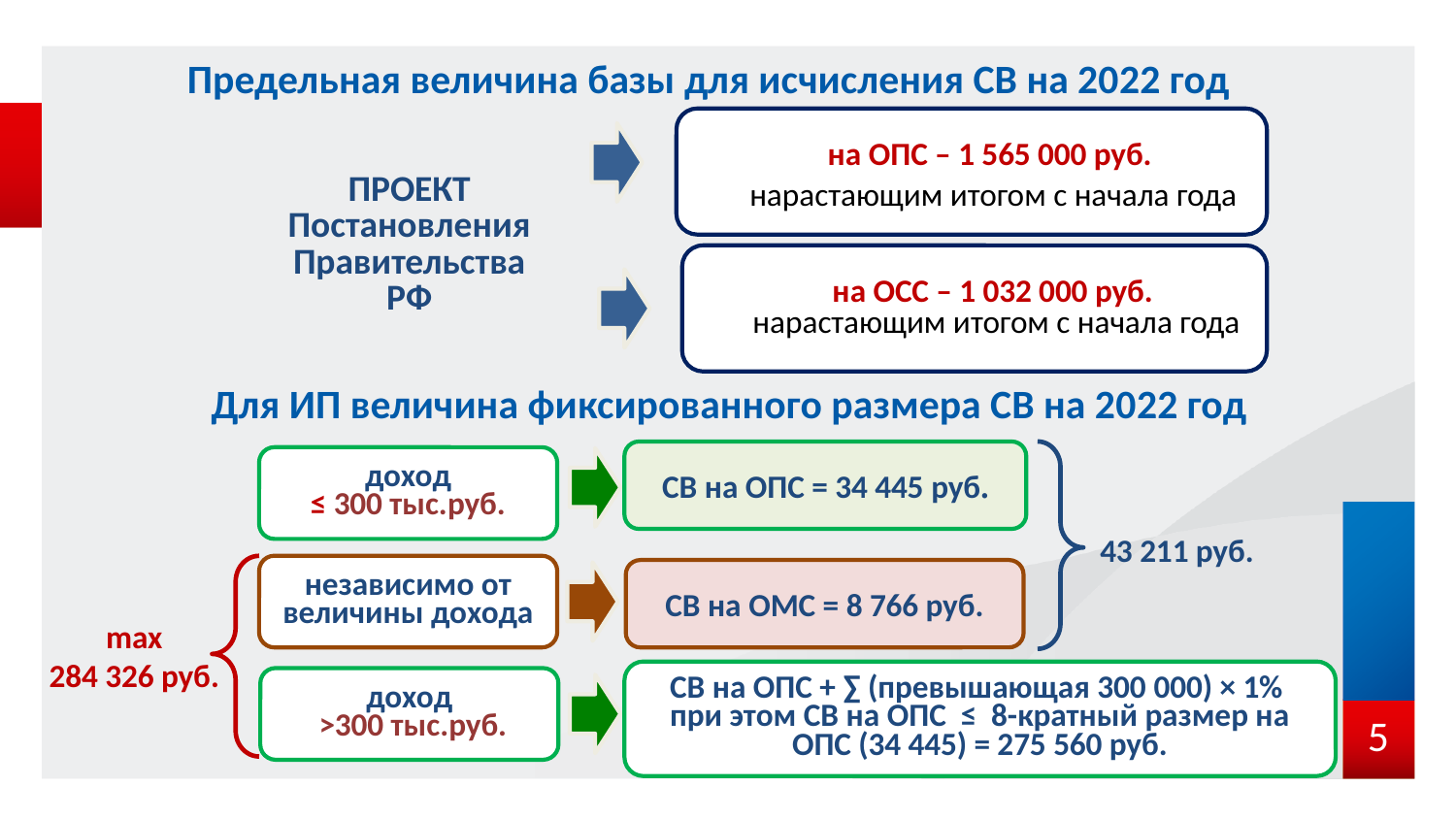

# Предельная величина базы для исчисления СВ на 2022 год
на ОПС – 1 565 000 руб.
нарастающим итогом с начала года

ПРОЕКТ
Постановления Правительства РФ
на ОСС – 1 032 000 руб.
нарастающим итогом с начала года

Для ИП величина фиксированного размера СВ на 2022 год

СВ на ОПС = 34 445 руб.
доход
≤ 300 тыс.руб.

43 211 руб.

независимо от величины дохода
СВ на ОМС = 8 766 руб.

max
284 326 руб.
СВ на ОПС + ∑ (превышающая 300 000) × 1%
при этом СВ на ОПС  ≤  8-кратный размер на ОПС (34 445) = 275 560 руб.
доход
 >300 тыс.руб.

5